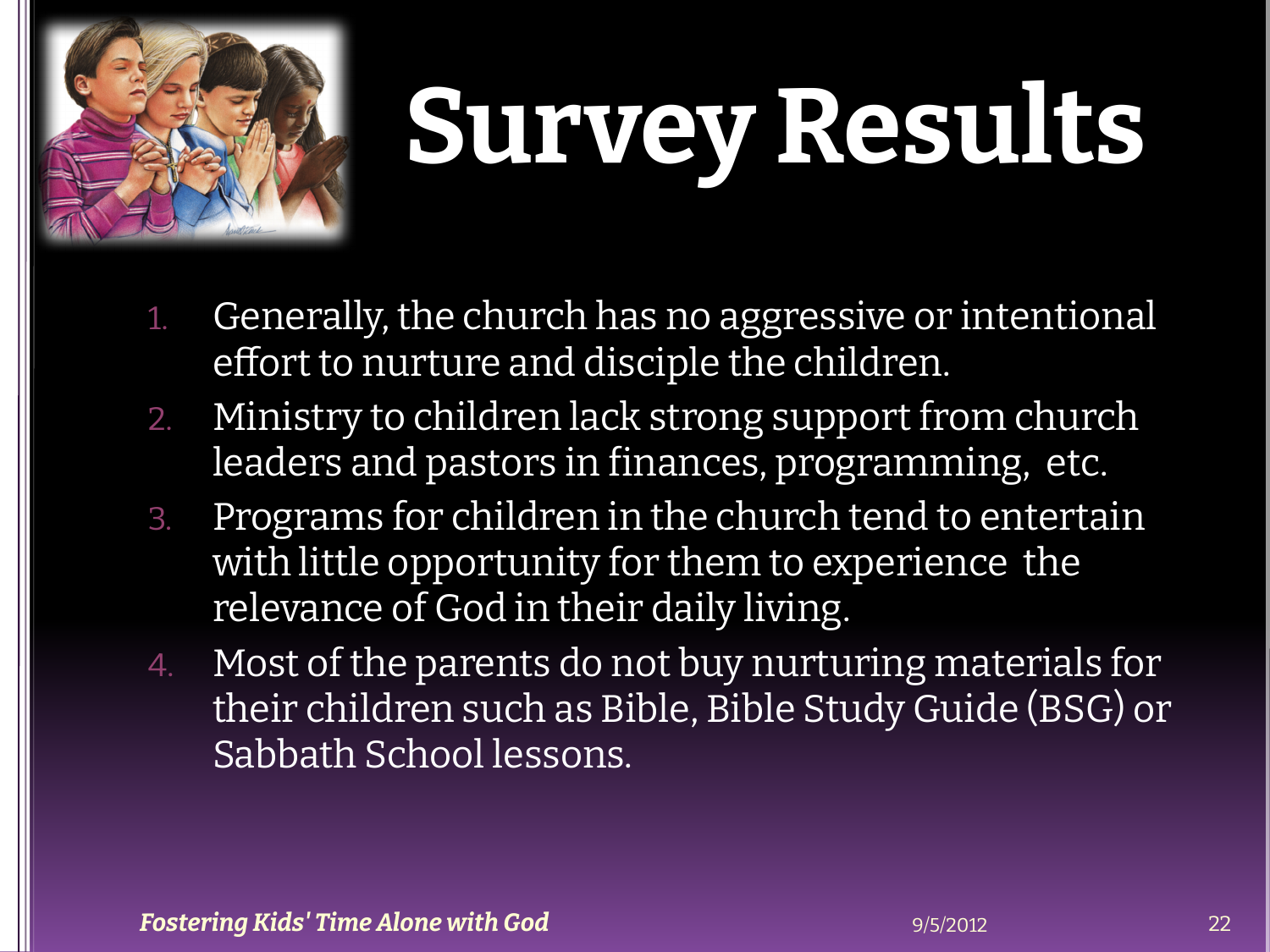

# Survey Results
Generally, the church has no aggressive or intentional effort to nurture and disciple the children.
Ministry to children lack strong support from church leaders and pastors in finances, programming,  etc.
Programs for children in the church tend to entertain with little opportunity for them to experience  the relevance of God in their daily living.
Most of the parents do not buy nurturing materials for their children such as Bible, Bible Study Guide (BSG) or Sabbath School lessons.
Fostering Kids' Time Alone with God
9/5/2012
22